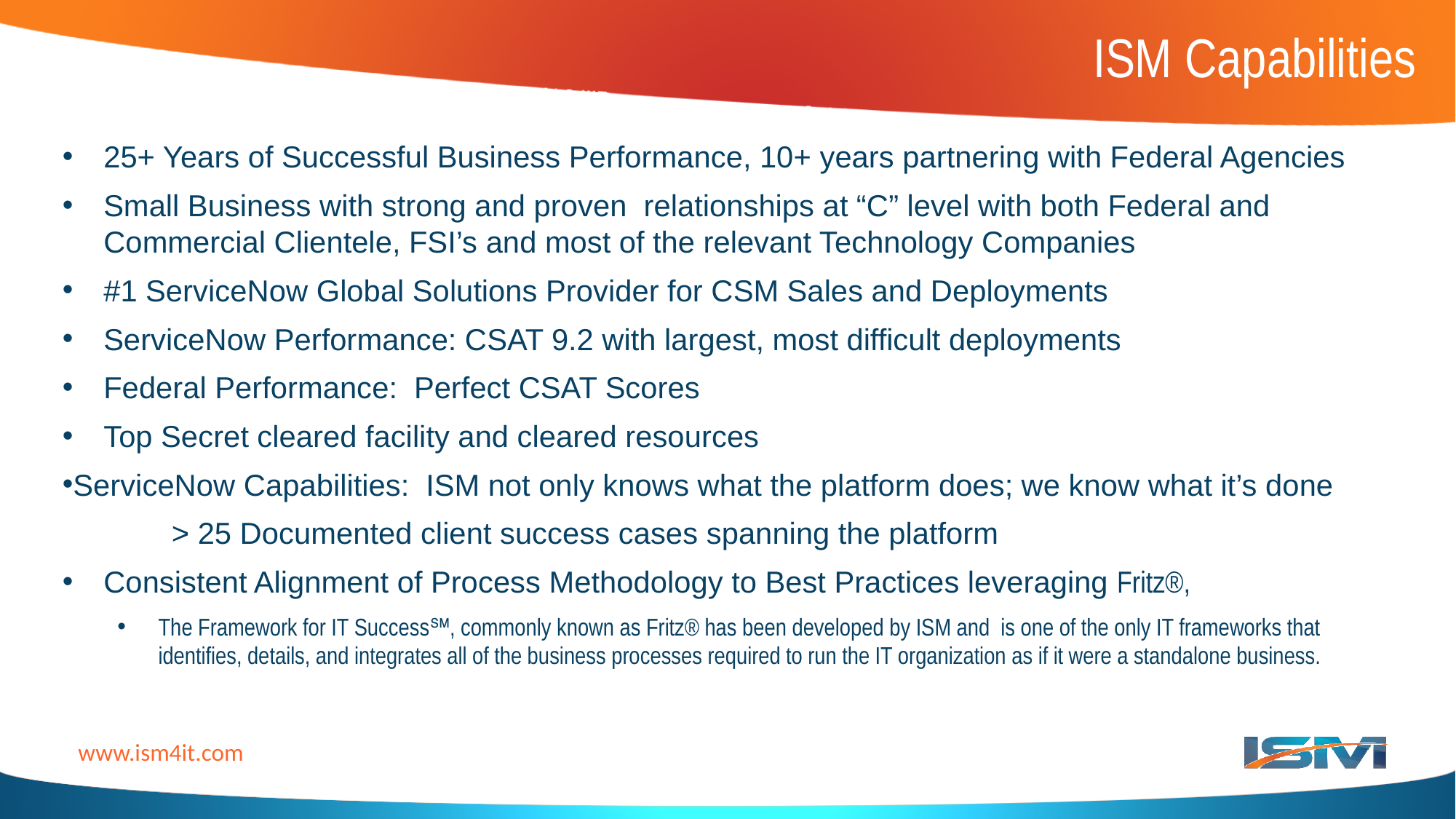

# ISM Capabilities
25+ Years of Successful Business Performance, 10+ years partnering with Federal Agencies
Small Business with strong and proven  relationships at “C” level with both Federal and Commercial Clientele, FSI’s and most of the relevant Technology Companies
#1 ServiceNow Global Solutions Provider for CSM Sales and Deployments
ServiceNow Performance: CSAT 9.2 with largest, most difficult deployments
Federal Performance:  Perfect CSAT Scores
Top Secret cleared facility and cleared resources
ServiceNow Capabilities:  ISM not only knows what the platform does; we know what it’s done
	> 25 Documented client success cases spanning the platform
Consistent Alignment of Process Methodology to Best Practices leveraging Fritz®,
The Framework for IT Success℠, commonly known as Fritz® has been developed by ISM and  is one of the only IT frameworks that identifies, details, and integrates all of the business processes required to run the IT organization as if it were a standalone business.